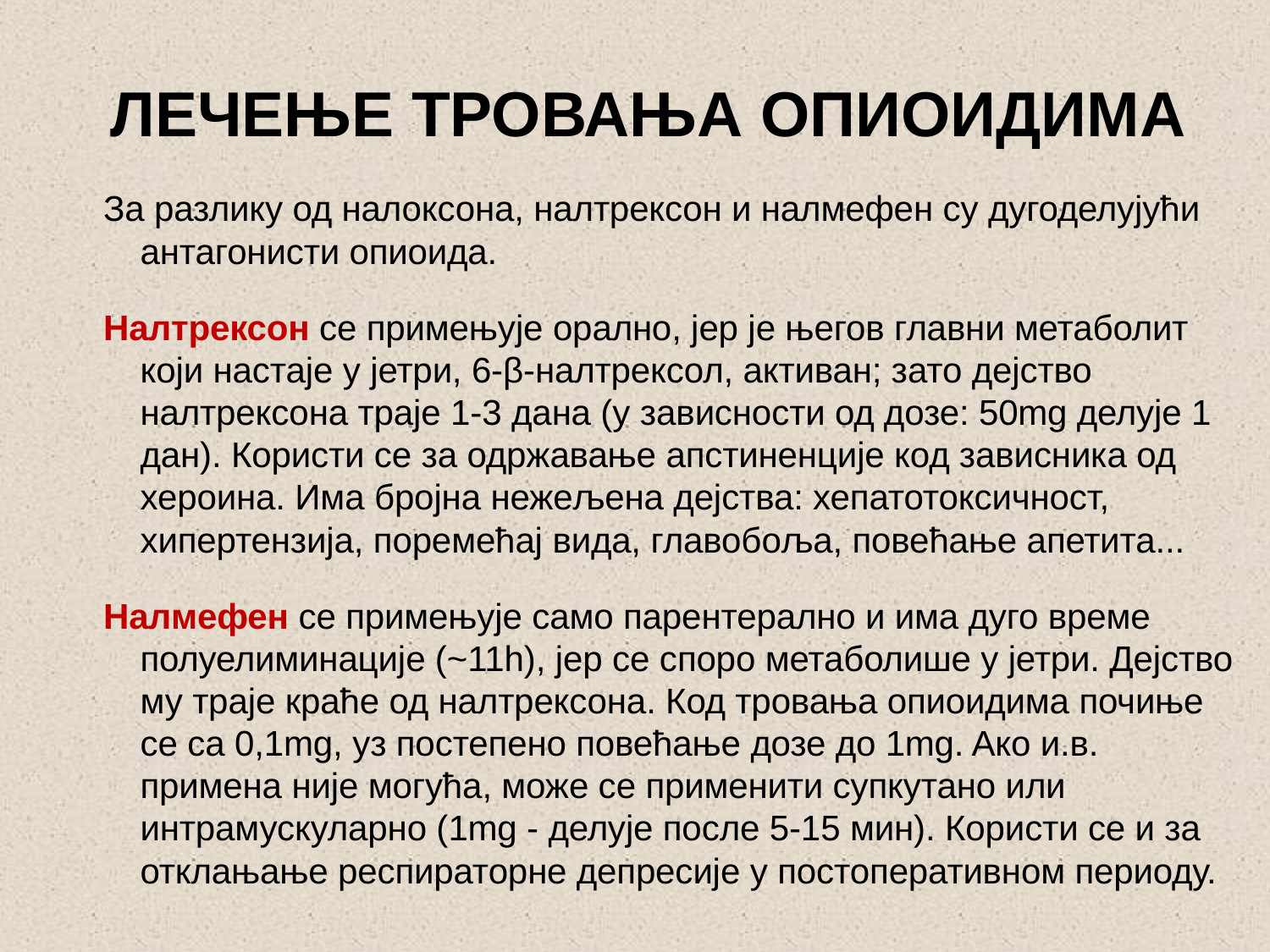

# ЛЕЧЕЊЕ ТРОВАЊА ОПИОИДИМА
За разлику од налоксона, налтрексон и налмефен су дугоделујући антагонисти опиоида.

Налтрексон се примењује орално, јер је његов главни метаболит који настаје у јетри, 6-β-налтрексол, активан; зато дејство налтрексона траје 1-3 дана (у зависности од дозе: 50mg делује 1 дан). Користи се за одржавање апстиненције код зависника од хероина. Има бројна нежељена дејства: хепатотоксичност, хипертензија, поремећај вида, главобоља, повећање апетита...

Налмефен се примењује само парентерално и има дуго време полуелиминације (~11h), јер се споро метаболише у јетри. Дејство му траје краће од налтрексона. Код тровања опиоидима почиње се са 0,1mg, уз постепено повећање дозе до 1mg. Aко и.в. примена није могућа, може се применити супкутано или интрамускуларно (1mg - делује после 5-15 мин). Користи се и за отклањање респираторне депресије у постоперативном периоду.